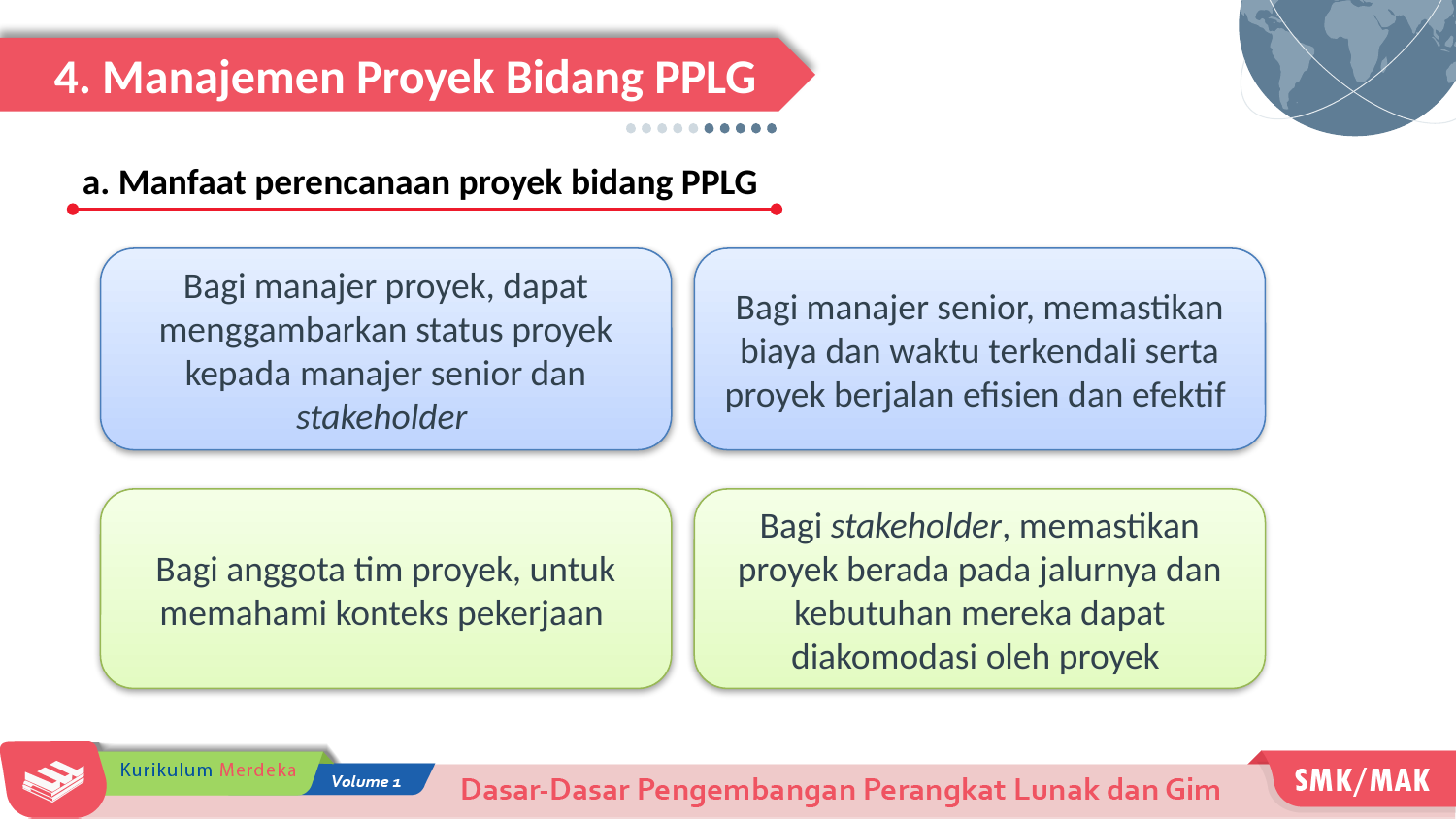

4. Manajemen Proyek Bidang PPLG

a. Manfaat perencanaan proyek bidang PPLG
Bagi manajer proyek, dapat menggambarkan status proyek kepada manajer senior dan stakeholder
Bagi manajer senior, memastikan biaya dan waktu terkendali serta
proyek berjalan efisien dan efektif
Bagi anggota tim proyek, untuk memahami konteks pekerjaan
Bagi stakeholder, memastikan proyek berada pada jalurnya dan kebutuhan mereka dapat diakomodasi oleh proyek